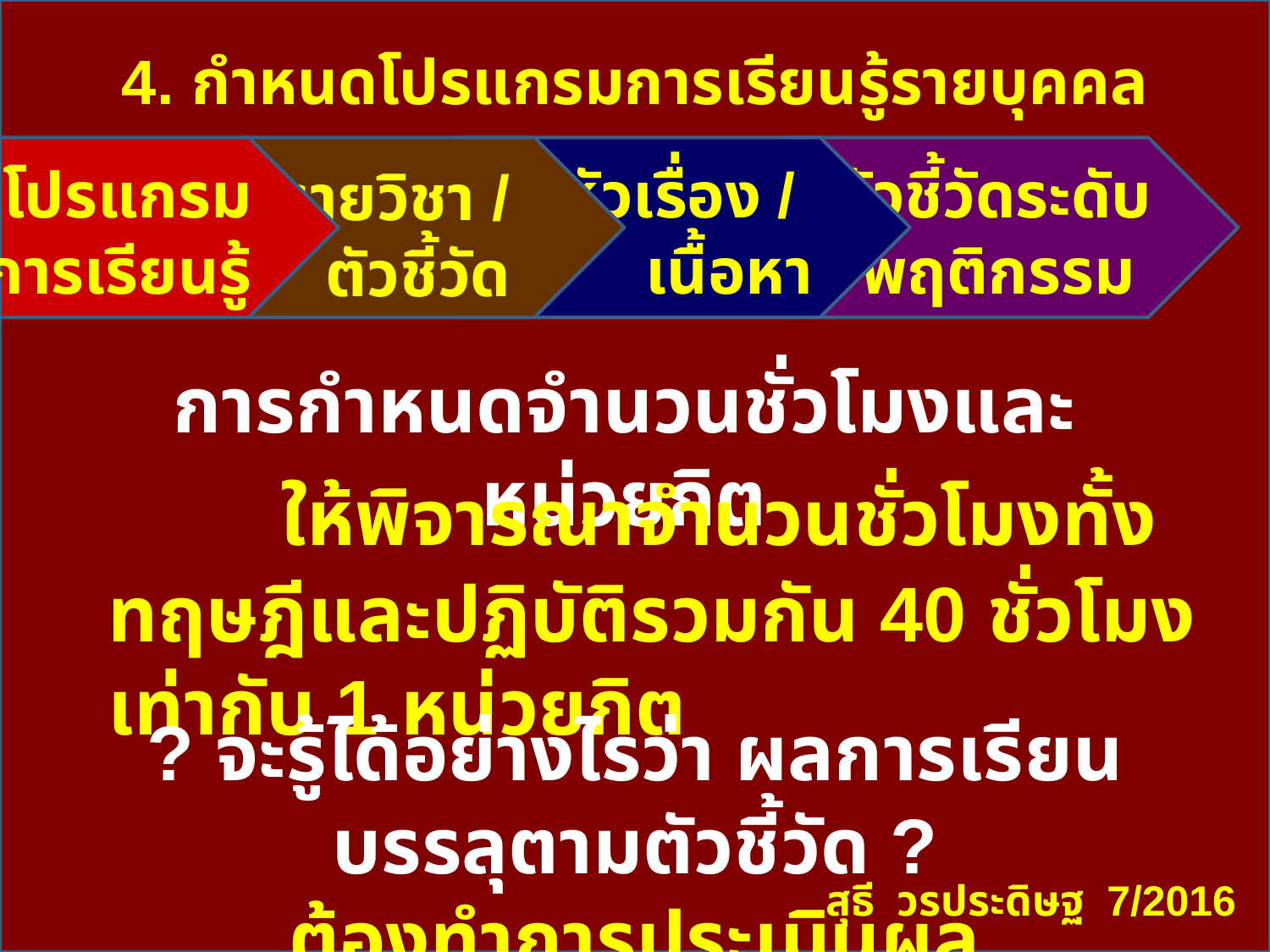

# 4. กำหนดโปรแกรมการเรียนรู้รายบุคคล

โปรแกรมการเรียนรู้
หัวเรื่อง /
เนื้อหา
ตัวชี้วัดระดับพฤติกรรม
รายวิชา /
ตัวชี้วัด
การกำหนดจำนวนชั่วโมงและหน่วยกิต
       ให้พิจารณาจำนวนชั่วโมงทั้งทฤษฎีและปฏิบัติรวมกัน 40 ชั่วโมง เท่ากับ 1 หน่วยกิต
? จะรู้ได้อย่างไรว่า ผลการเรียนบรรลุตามตัวชี้วัด ?
ต้องทำการประเมินผล
สุธี  วรประดิษฐ  7/2016